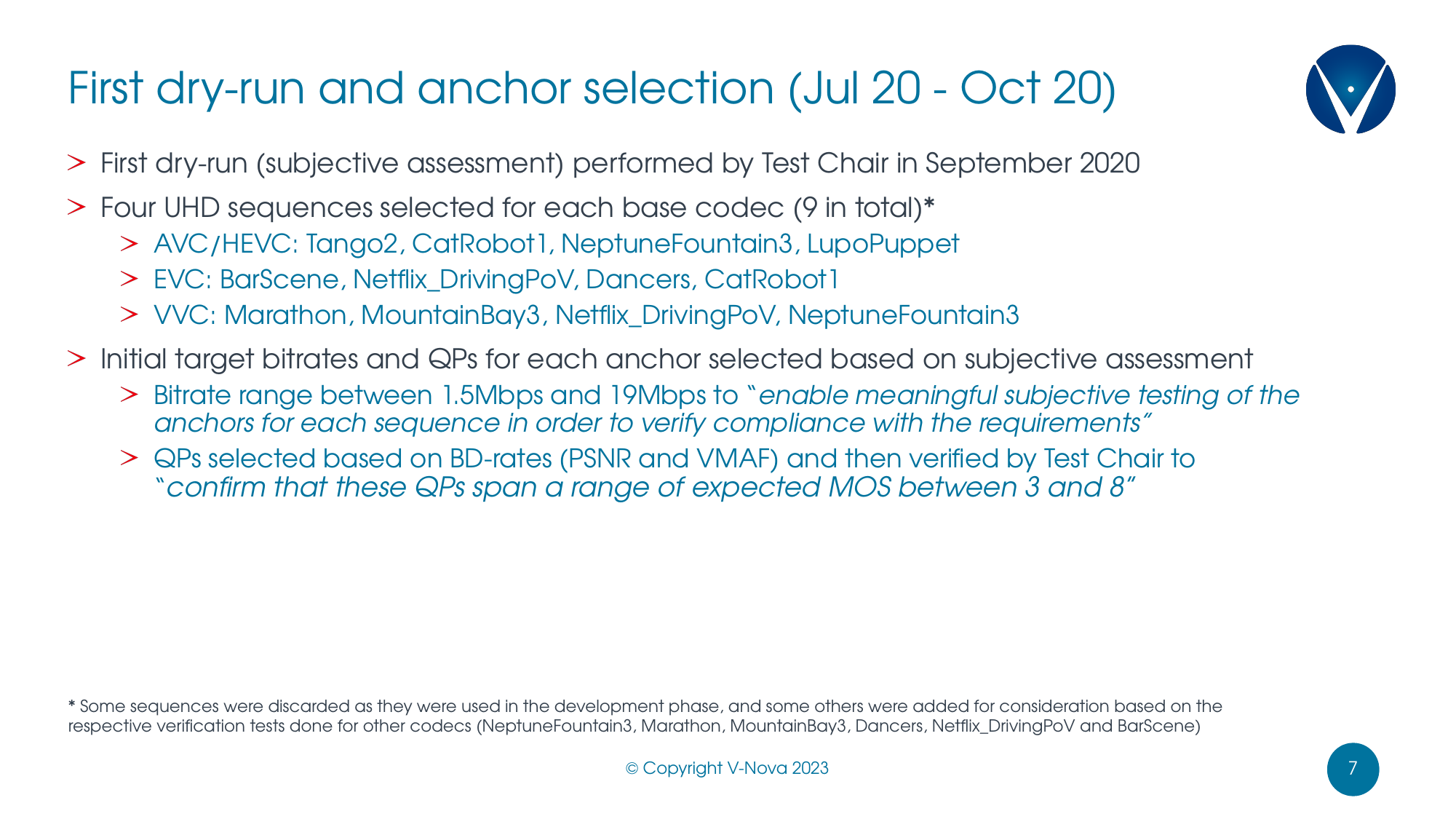

# First dry-run and anchor selection (Jul 20 - Oct 20)
First dry-run (subjective assessment) performed by Test Chair in September 2020
Four UHD sequences selected for each base codec (9 in total)*
AVC/HEVC: Tango2, CatRobot1, NeptuneFountain3, LupoPuppet
EVC: BarScene, Netflix_DrivingPoV, Dancers, CatRobot1
VVC: Marathon, MountainBay3, Netflix_DrivingPoV, NeptuneFountain3
Initial target bitrates and QPs for each anchor selected based on subjective assessment
Bitrate range between 1.5Mbps and 19Mbps to “enable meaningful subjective testing of the anchors for each sequence in order to verify compliance with the requirements”
QPs selected based on BD-rates (PSNR and VMAF) and then verified by Test Chair to “confirm that these QPs span a range of expected MOS between 3 and 8”

* Some sequences were discarded as they were used in the development phase, and some others were added for consideration based on the respective verification tests done for other codecs (NeptuneFountain3, Marathon, MountainBay3, Dancers, Netflix_DrivingPoV and BarScene)
7